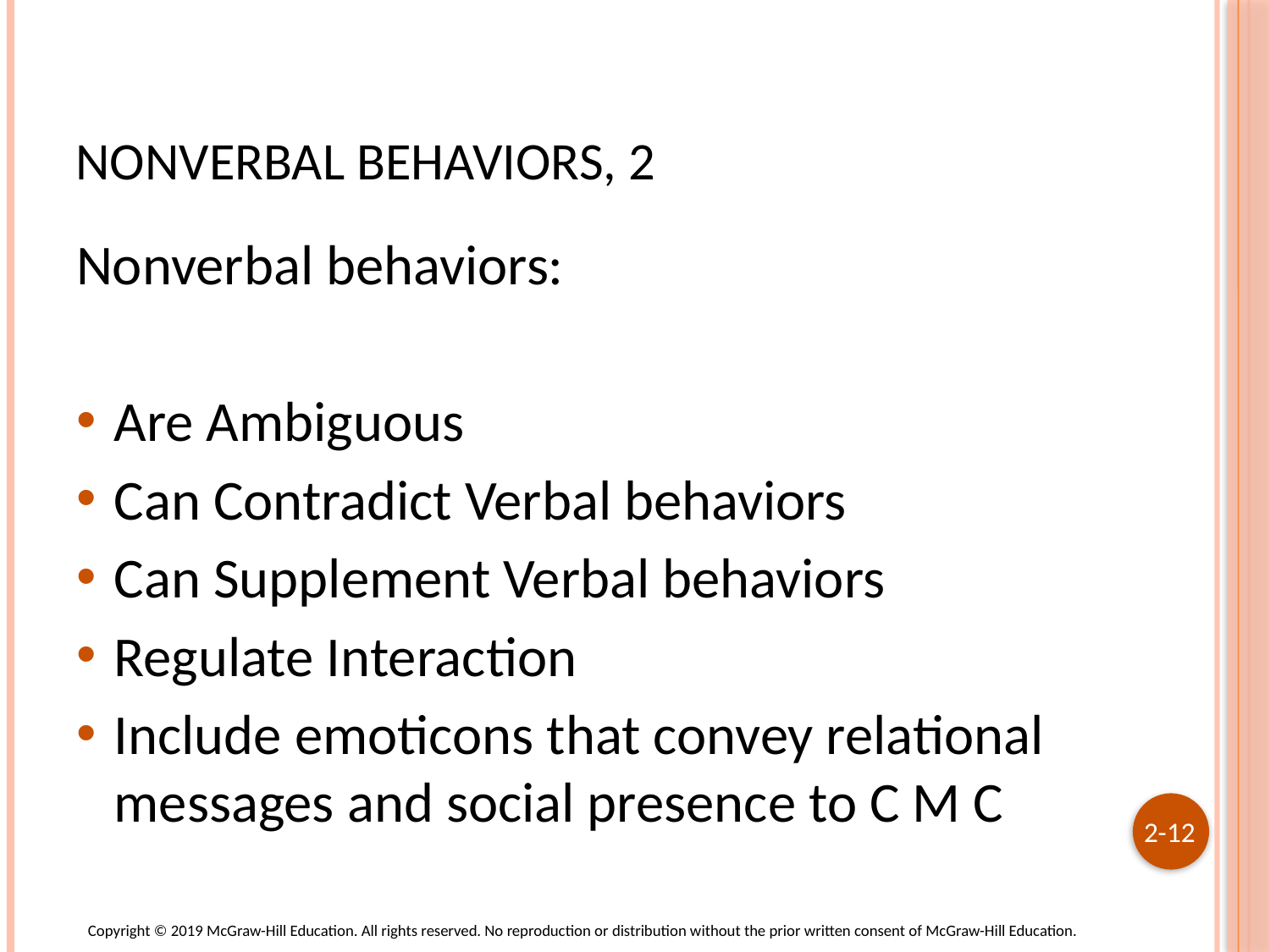

# Nonverbal Behaviors, 2
Nonverbal behaviors:

Are Ambiguous
Can Contradict Verbal behaviors
Can Supplement Verbal behaviors
Regulate Interaction
Include emoticons that convey relational messages and social presence to C M C